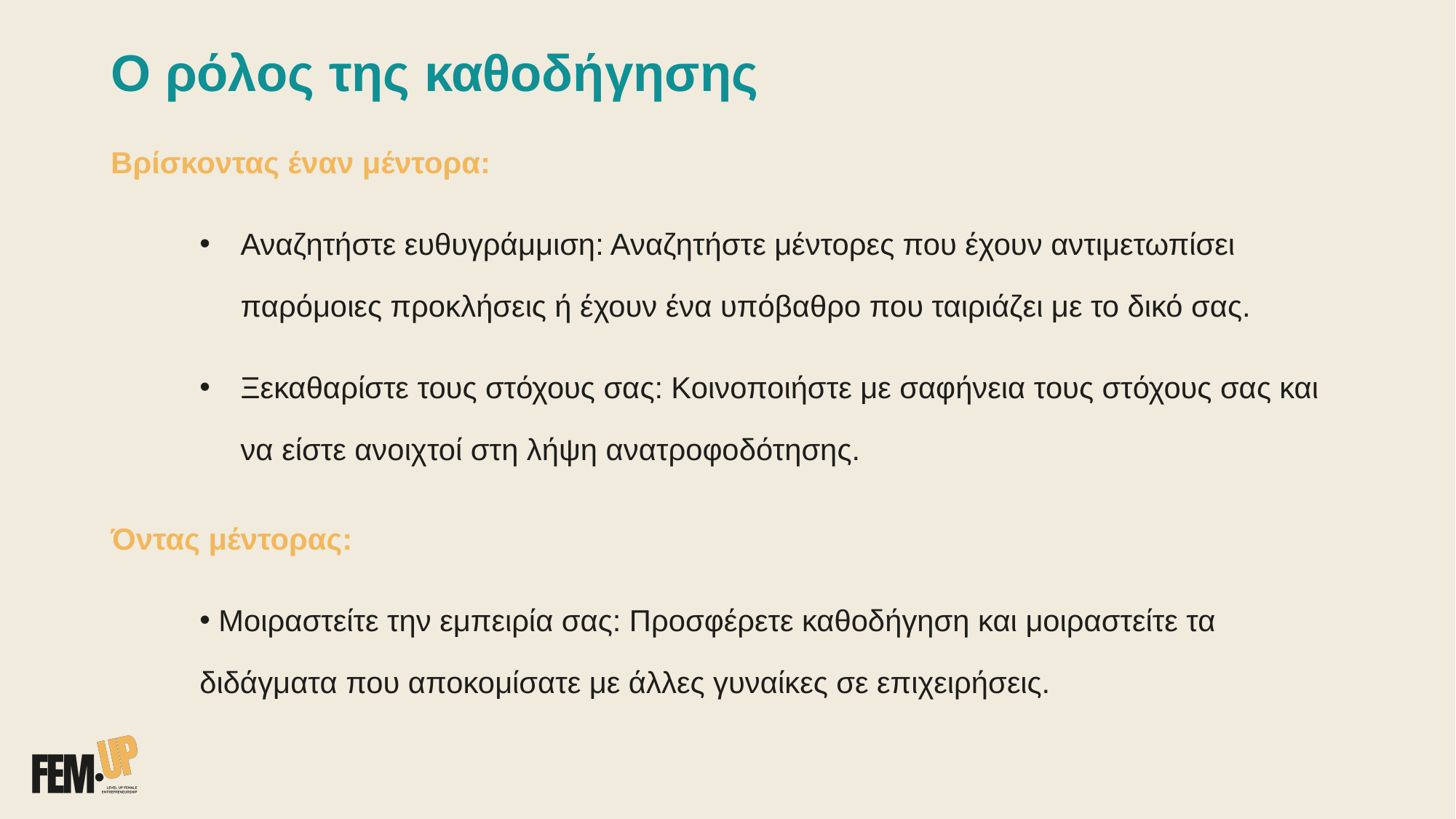

Ο ρόλος της καθοδήγησης
Βρίσκοντας έναν μέντορα:
Αναζητήστε ευθυγράμμιση: Αναζητήστε μέντορες που έχουν αντιμετωπίσει παρόμοιες προκλήσεις ή έχουν ένα υπόβαθρο που ταιριάζει με το δικό σας.
Ξεκαθαρίστε τους στόχους σας: Κοινοποιήστε με σαφήνεια τους στόχους σας και να είστε ανοιχτοί στη λήψη ανατροφοδότησης.
Όντας μέντορας:
 Μοιραστείτε την εμπειρία σας: Προσφέρετε καθοδήγηση και μοιραστείτε τα διδάγματα που αποκομίσατε με άλλες γυναίκες σε επιχειρήσεις.